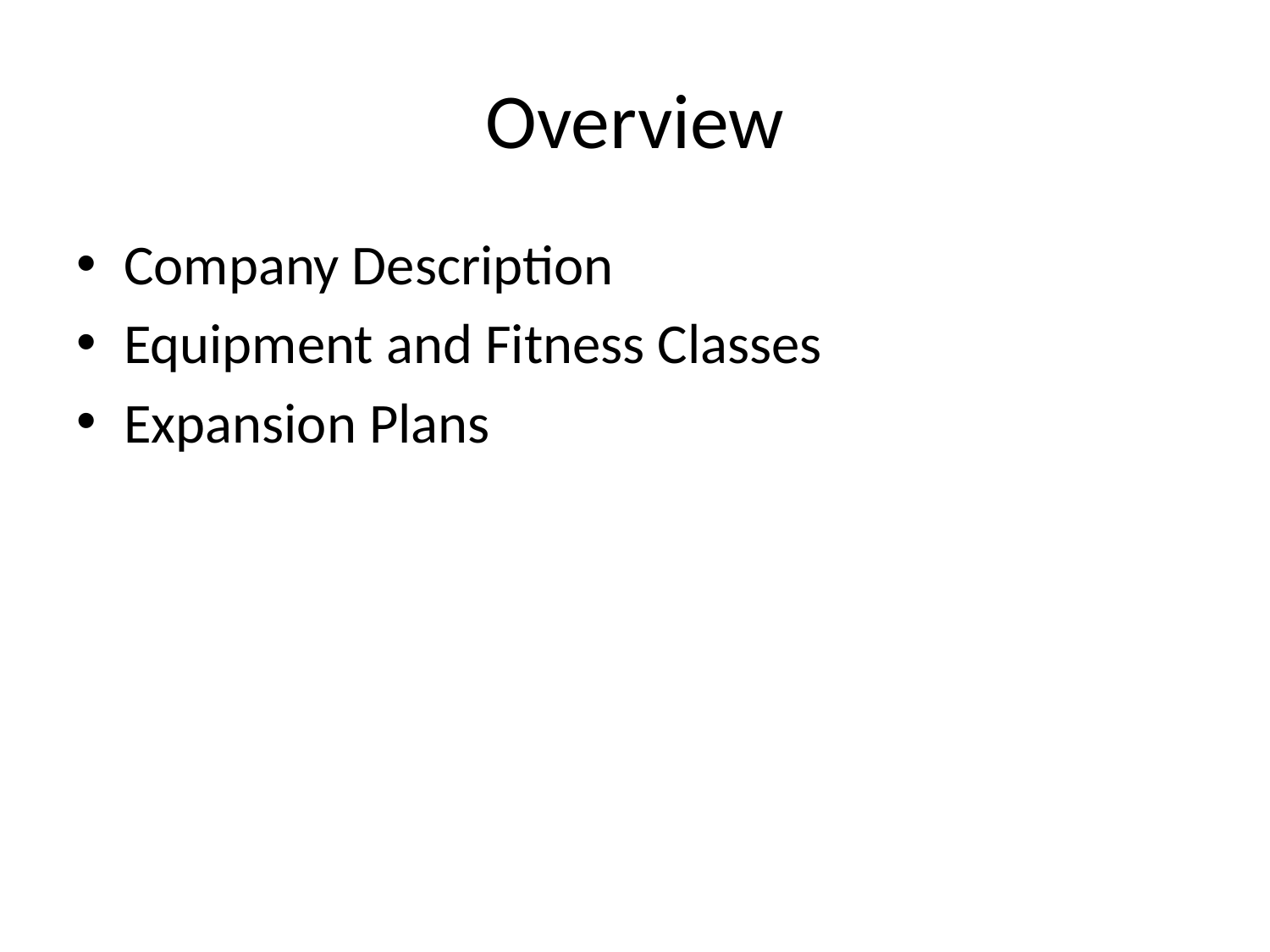

# Overview
Company Description
Equipment and Fitness Classes
Expansion Plans